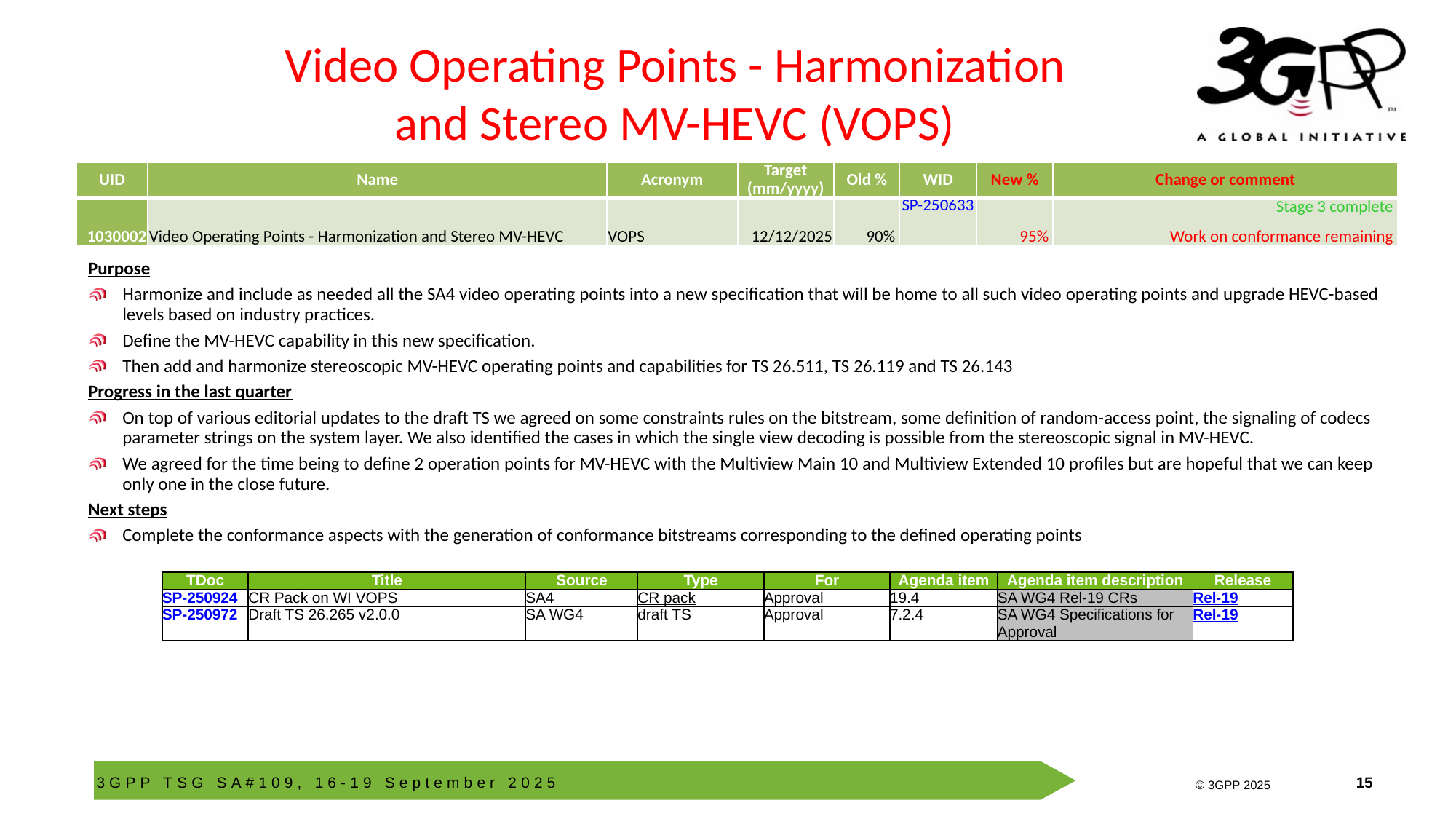

# Video Operating Points - Harmonization and Stereo MV-HEVC (VOPS)
| UID | Name | Acronym | Target (mm/yyyy) | Old % | WID | New % | Change or comment |
| --- | --- | --- | --- | --- | --- | --- | --- |
| 1030002 | Video Operating Points - Harmonization and Stereo MV-HEVC | VOPS | 12/12/2025 | 90% | SP-250633 | 95% | Stage 3 complete Work on conformance remaining |
Purpose
Harmonize and include as needed all the SA4 video operating points into a new specification that will be home to all such video operating points and upgrade HEVC-based levels based on industry practices.
Define the MV-HEVC capability in this new specification.
Then add and harmonize stereoscopic MV-HEVC operating points and capabilities for TS 26.511, TS 26.119 and TS 26.143
Progress in the last quarter
On top of various editorial updates to the draft TS we agreed on some constraints rules on the bitstream, some definition of random-access point, the signaling of codecs parameter strings on the system layer. We also identified the cases in which the single view decoding is possible from the stereoscopic signal in MV-HEVC.
We agreed for the time being to define 2 operation points for MV-HEVC with the Multiview Main 10 and Multiview Extended 10 profiles but are hopeful that we can keep only one in the close future.
Next steps
Complete the conformance aspects with the generation of conformance bitstreams corresponding to the defined operating points

| TDoc | Title | Source | Type | For | Agenda item | Agenda item description | Release |
| --- | --- | --- | --- | --- | --- | --- | --- |
| SP-250924 | CR Pack on WI VOPS | SA4 | CR pack | Approval | 19.4 | SA WG4 Rel-19 CRs | Rel-19 |
| SP-250972 | Draft TS 26.265 v2.0.0 | SA WG4 | draft TS | Approval | 7.2.4 | SA WG4 Specifications for Approval | Rel-19 |